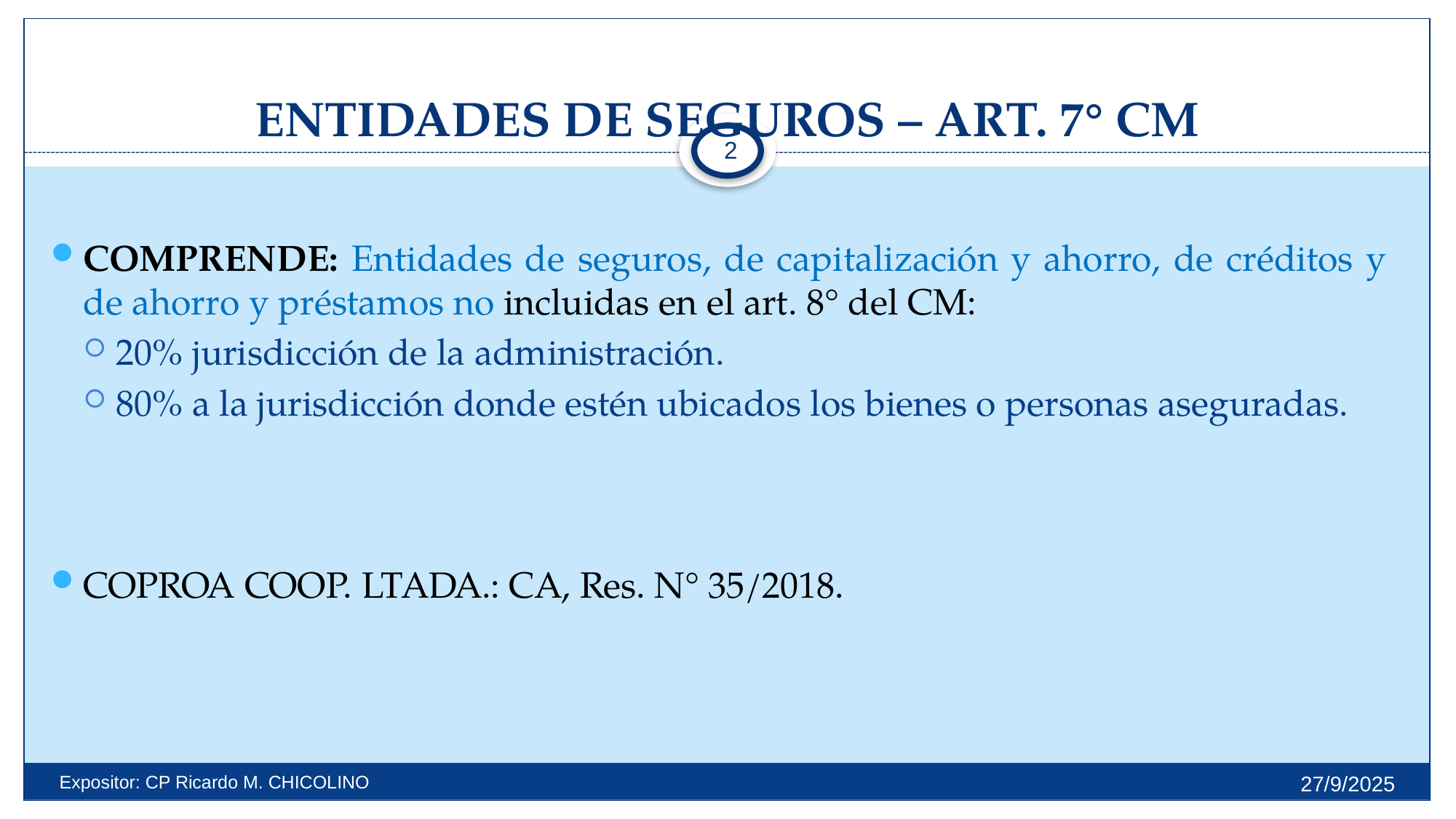

# ENTIDADES DE SEGUROS – ART. 7° CM
2
COMPRENDE: Entidades de seguros, de capitalización y ahorro, de créditos y de ahorro y préstamos no incluidas en el art. 8° del CM:
20% jurisdicción de la administración.
80% a la jurisdicción donde estén ubicados los bienes o personas aseguradas.

COPROA COOP. LTADA.: CA, Res. N° 35/2018.
27/9/2025
Expositor: CP Ricardo M. CHICOLINO